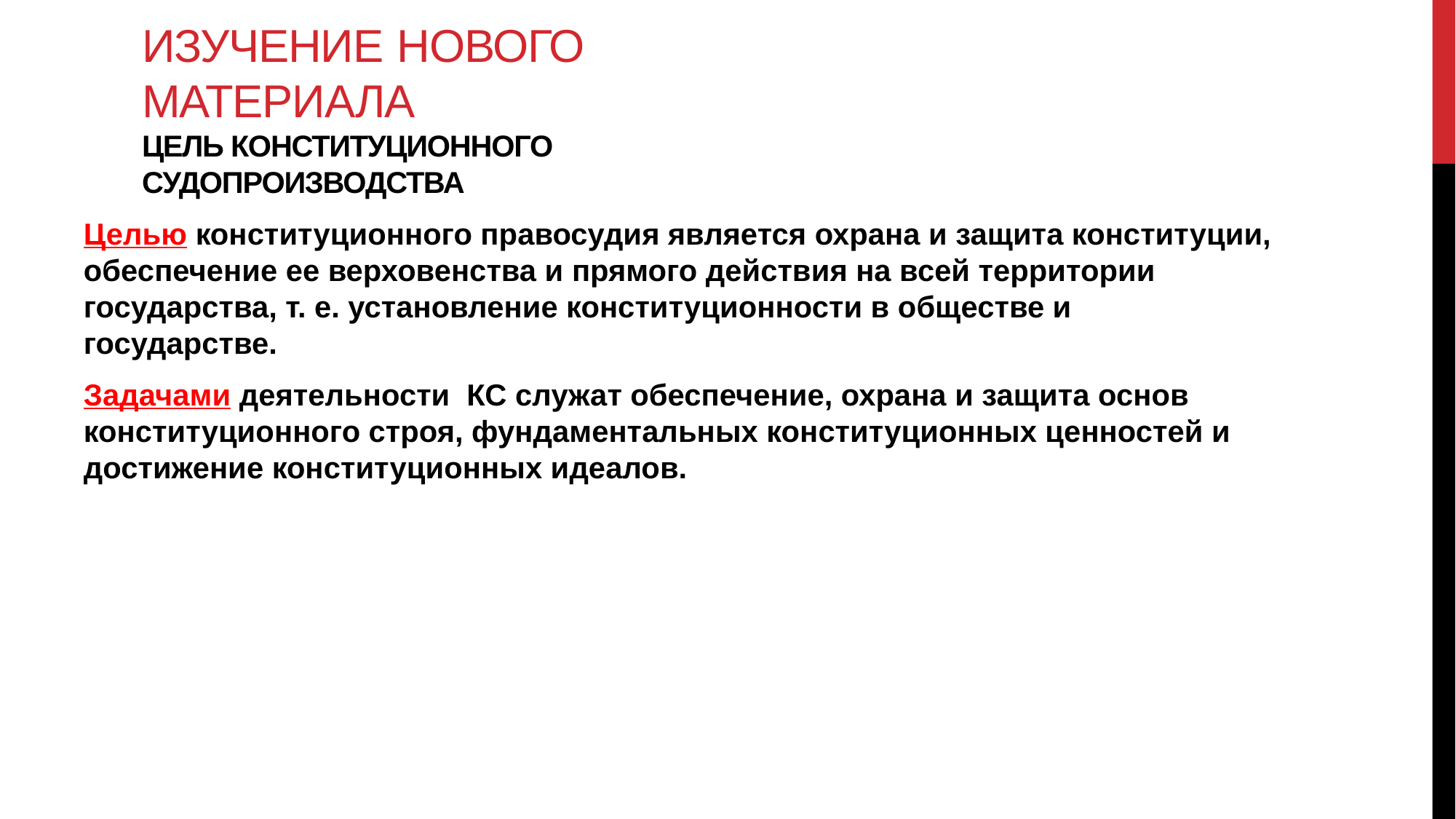

# Изучение нового материала Цель Конституционного судопроизводства
Целью конституционного правосудия является охрана и защита конституции, обеспечение ее верховенства и прямого действия на всей территории государства, т. е. установление конституционности в обществе и государстве.
Задачами деятельности  КС служат обеспечение, охрана и защита основ конституционного строя, фундаментальных конституционных ценностей и достижение конституционных идеалов.